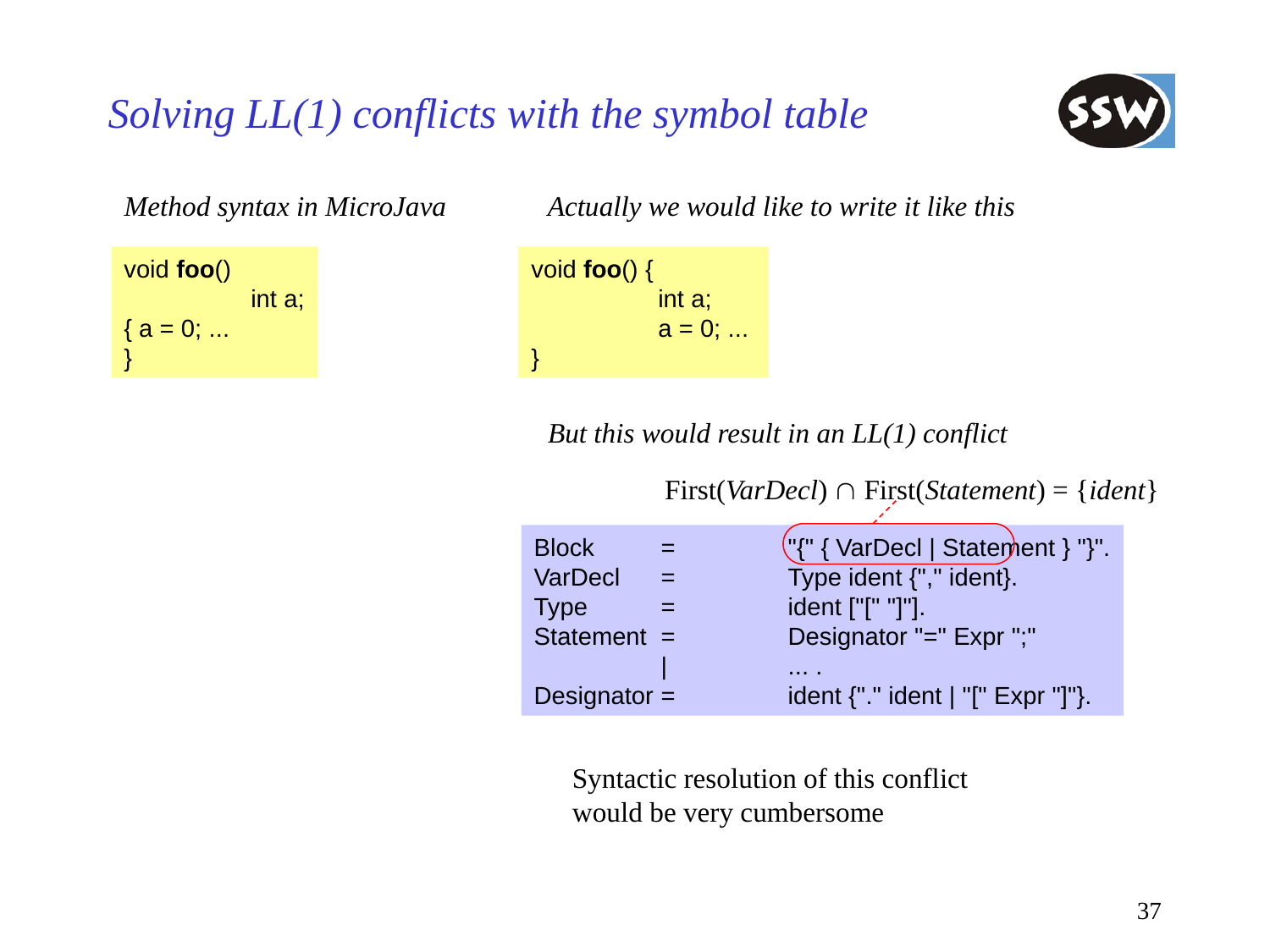

# Solving LL(1) conflicts with the symbol table
Method syntax in MicroJava
Actually we would like to write it like this
void foo() {
	int a;
	a = 0; ...
}
void foo()
	int a;
{ a = 0; ...
}
But this would result in an LL(1) conflict
First(VarDecl) ∩ First(Statement) = {ident}

Block 	=	"{" { VarDecl | Statement } "}".
VarDecl 	=	Type ident {"," ident}.
Type 	=	ident ["[" "]"].
Statement	=	Designator "=" Expr ";"
	|	... .
Designator	=	ident {"." ident | "[" Expr "]"}.
Syntactic resolution of this conflict
would be very cumbersome
37